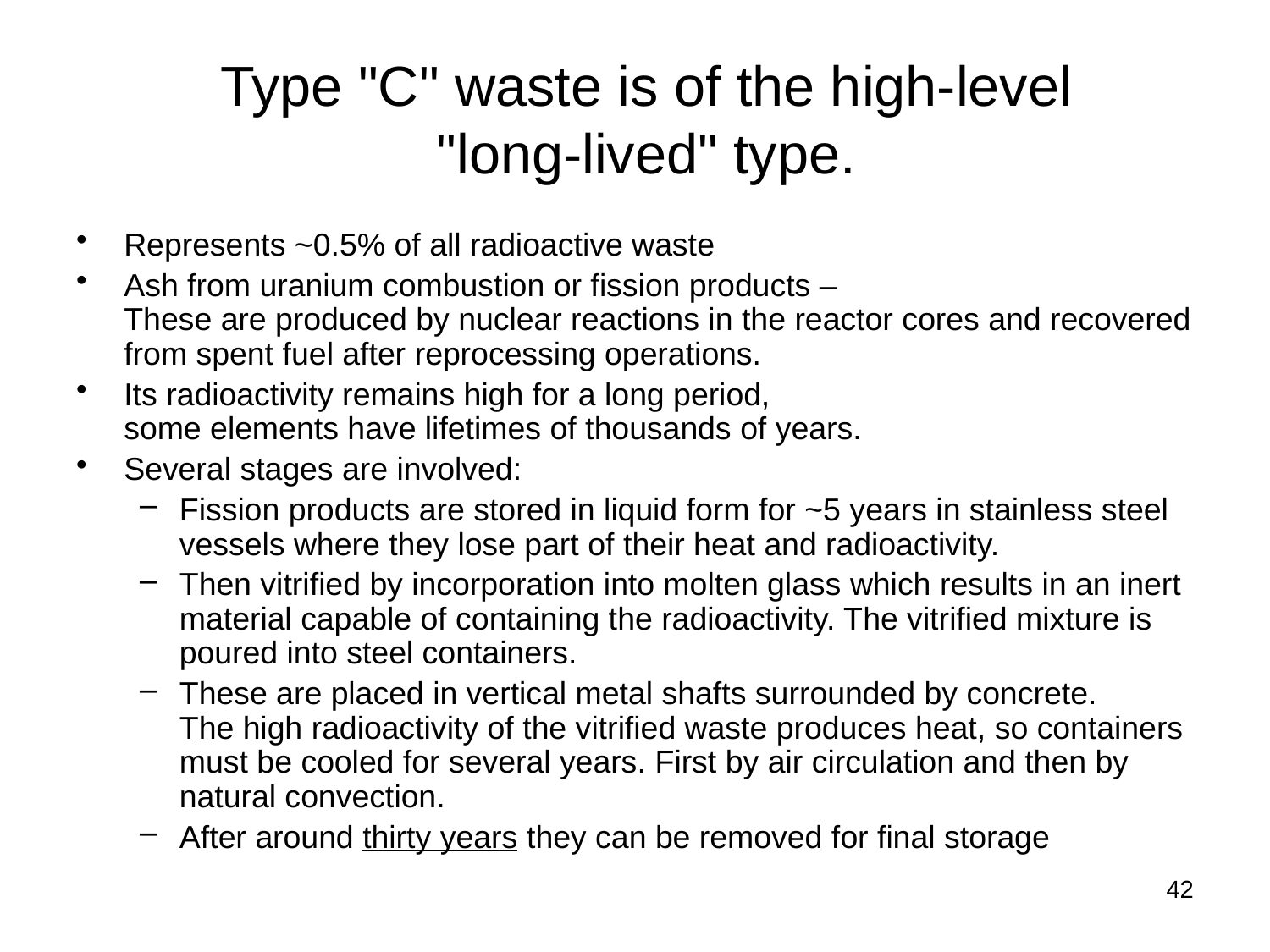

# Type "C" waste is of the high-level "long-lived" type.
Represents ~0.5% of all radioactive waste
Ash from uranium combustion or fission products –
These are produced by nuclear reactions in the reactor cores and recovered from spent fuel after reprocessing operations.
Its radioactivity remains high for a long period,
some elements have lifetimes of thousands of years.
Several stages are involved:
Fission products are stored in liquid form for ~5 years in stainless steel vessels where they lose part of their heat and radioactivity.
Then vitrified by incorporation into molten glass which results in an inert material capable of containing the radioactivity. The vitrified mixture is poured into steel containers.
These are placed in vertical metal shafts surrounded by concrete.
The high radioactivity of the vitrified waste produces heat, so containers must be cooled for several years. First by air circulation and then by natural convection.
After around thirty years they can be removed for final storage

42